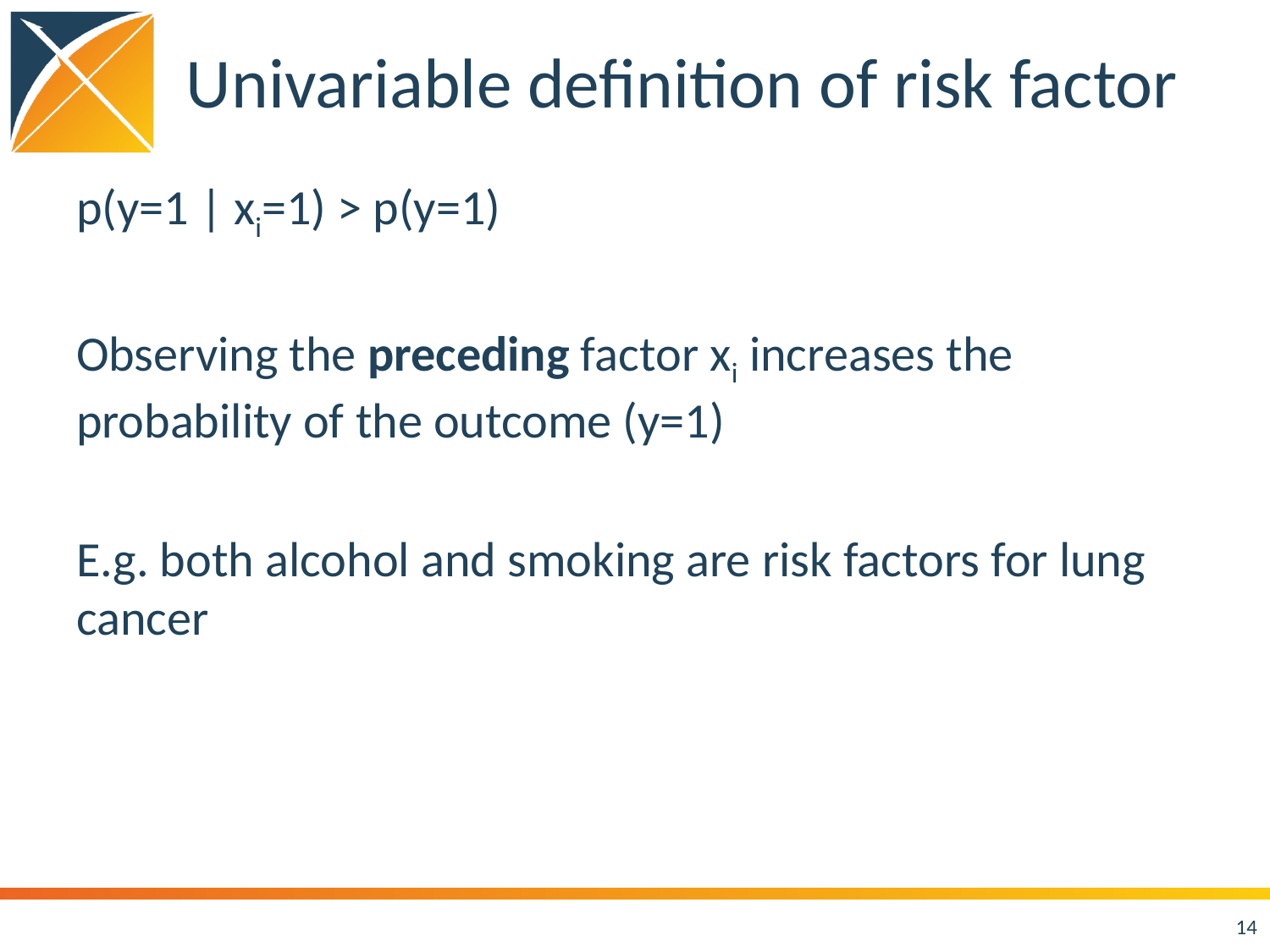

# Univariable definition of risk factor
p(y=1 | xi=1) > p(y=1)

Observing the preceding factor xi increases the probability of the outcome (y=1)

E.g. both alcohol and smoking are risk factors for lung cancer
14